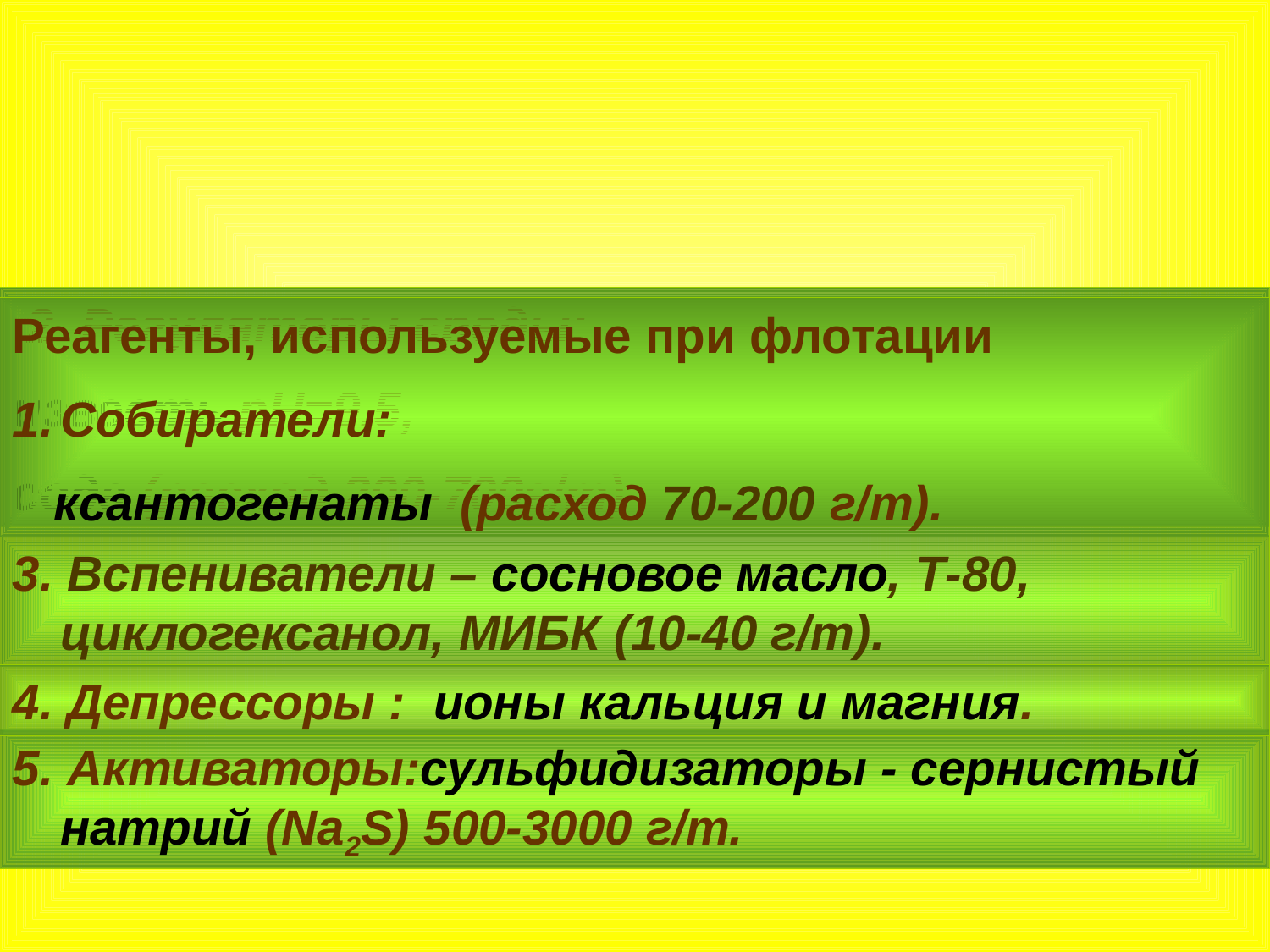

2. Регуляторы среды:
известь рН=9,5,
сода (расход 200-700г/т)
Реагенты, используемые при флотации
Собиратели:
   ксантогенаты  (расход 70-200 г/т).
3. Вспениватели – сосновое масло, Т-80, циклогексанол, МИБК (10-40 г/т).
4. Депрессоры :  ионы кальция и магния.
5. Активаторы:сульфидизаторы - сернистый натрий (Na2S) 500-3000 г/т.